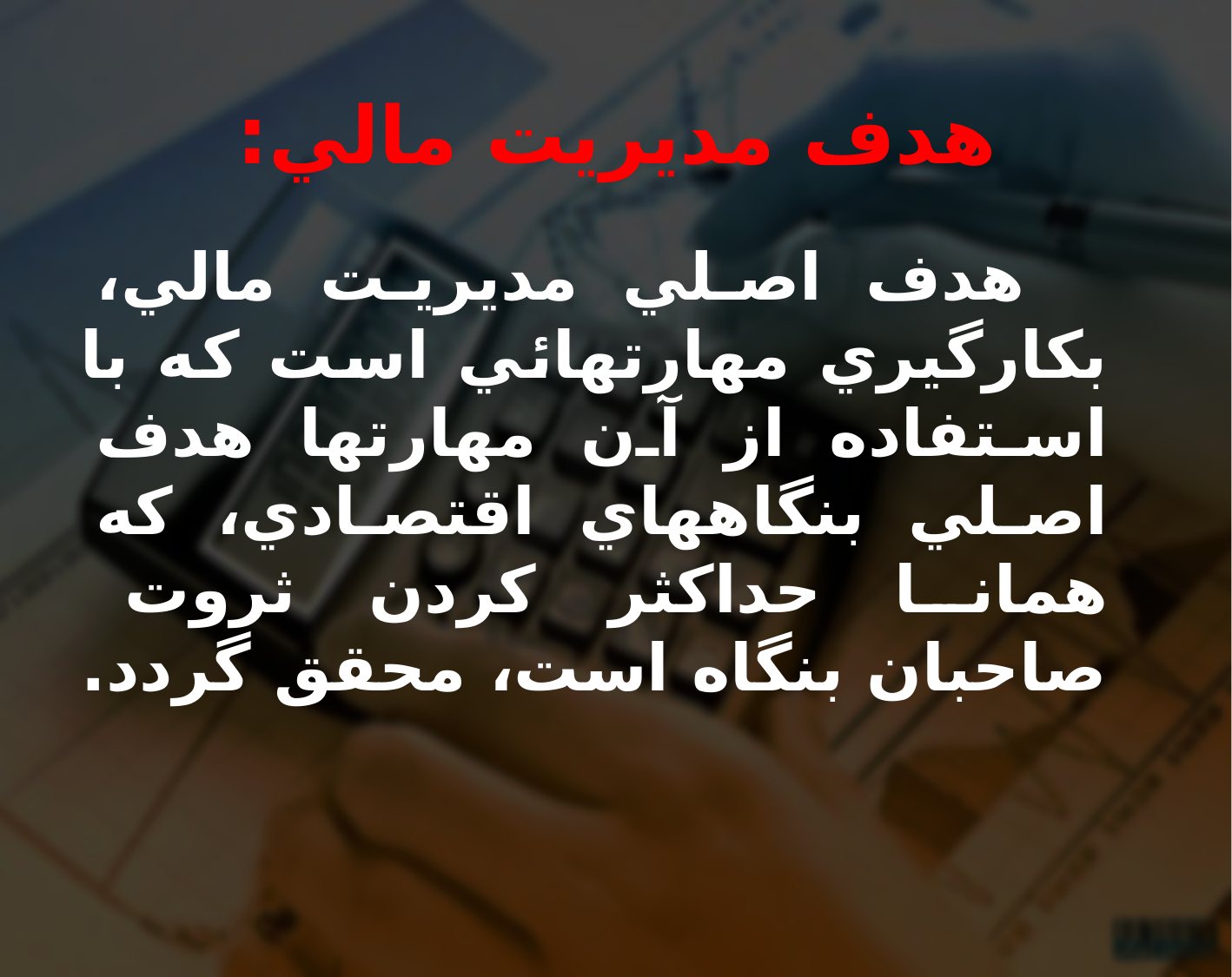

# هدف مديريت مالي:
   هدف اصلي مديريت مالي، بکارگيري مهارتهائي است که با استفاده از آن مهارتها هدف اصلي بنگاههاي اقتصادي، كه همانا حداكثر كردن ثروت صاحبان بنگاه است، محقق گردد.